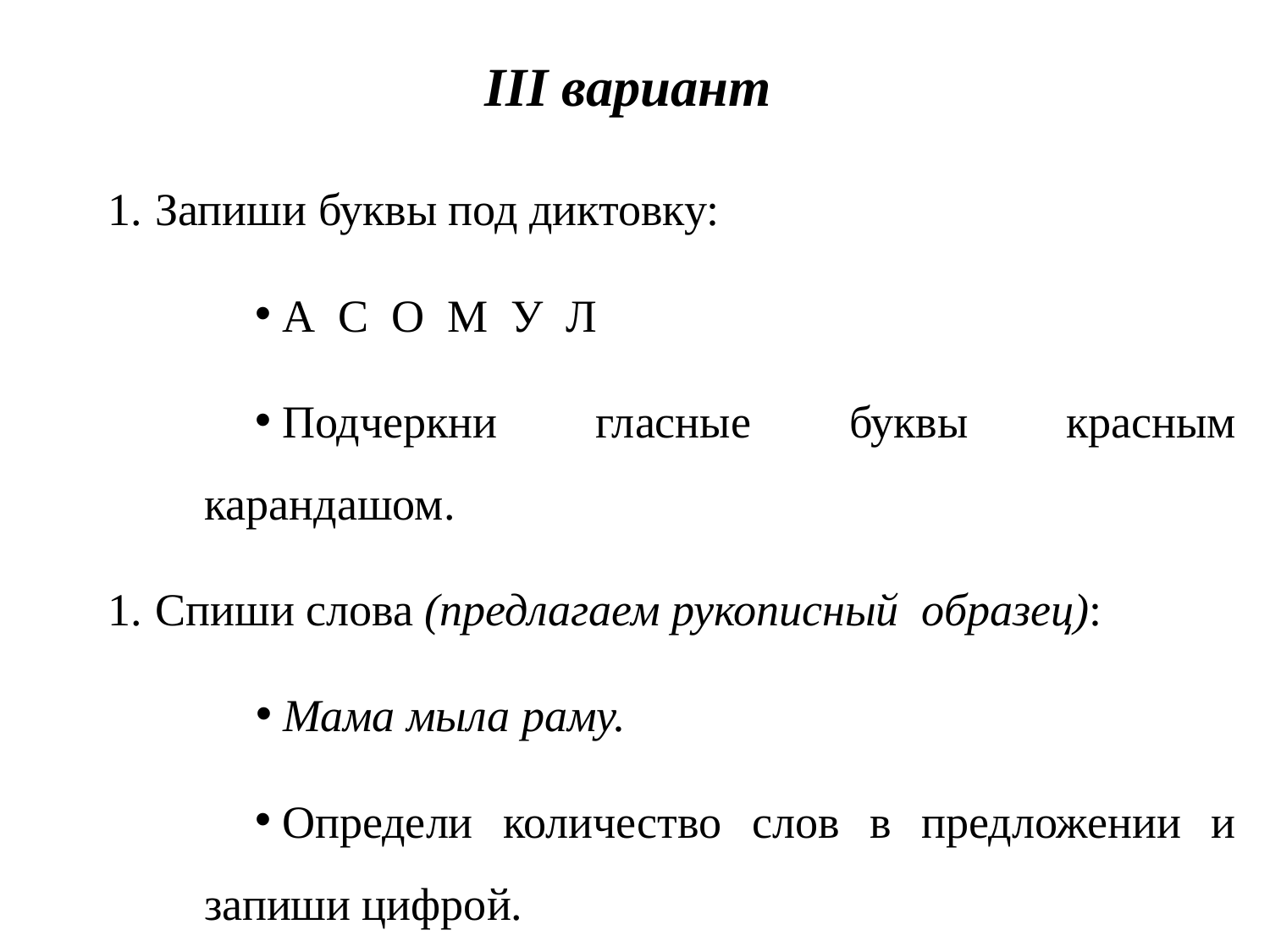

# III вариант
Запиши буквы под диктовку:
А  С  О  М  У  Л
Подчеркни гласные буквы красным карандашом.
Спиши слова (предлагаем рукописный  образец):
Мама мыла раму.
Определи количество слов в предложении и запиши цифрой.